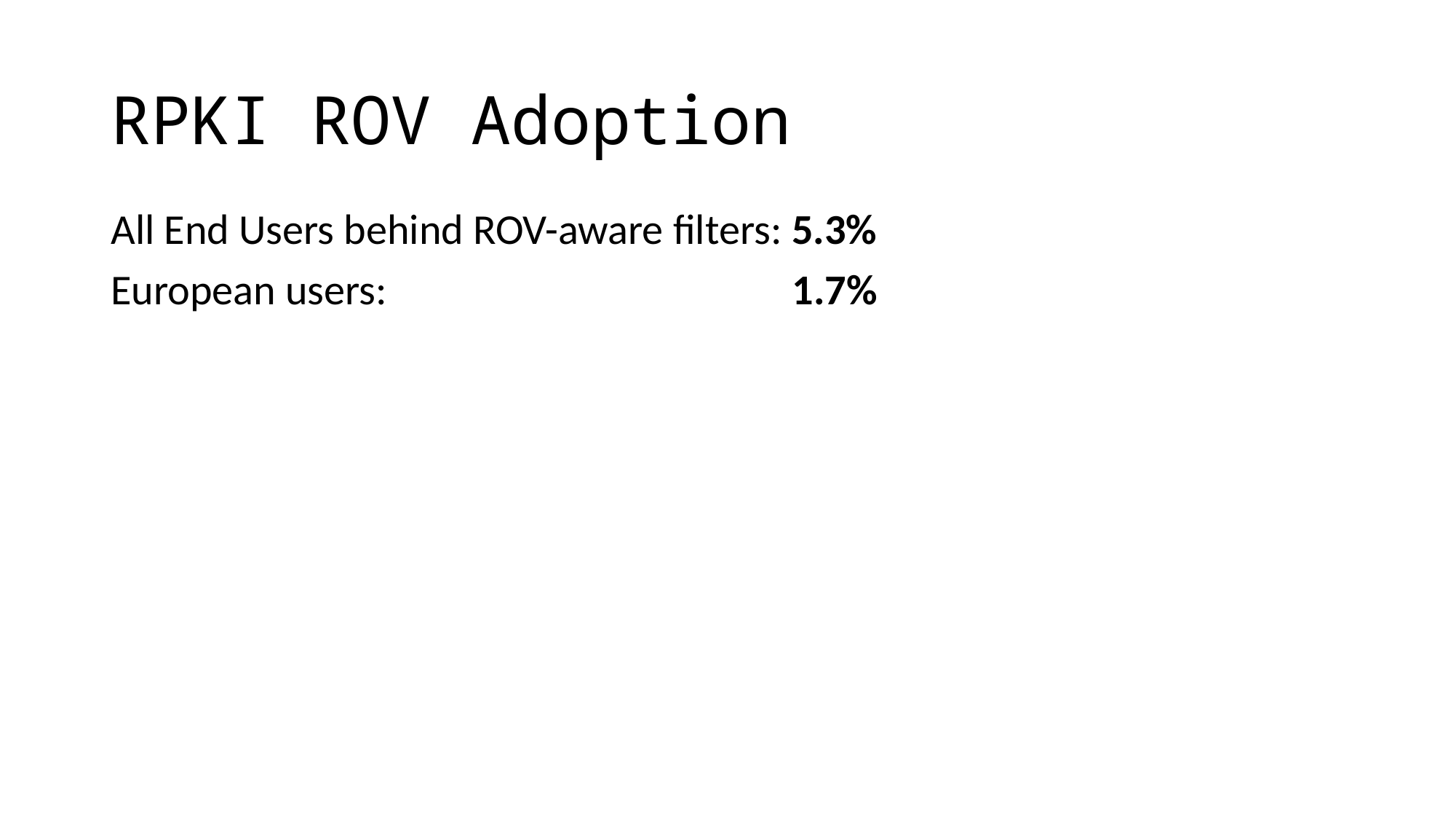

# RPKI ROV Adoption
All End Users behind ROV-aware filters: 5.3%
European users:                                          1.7%